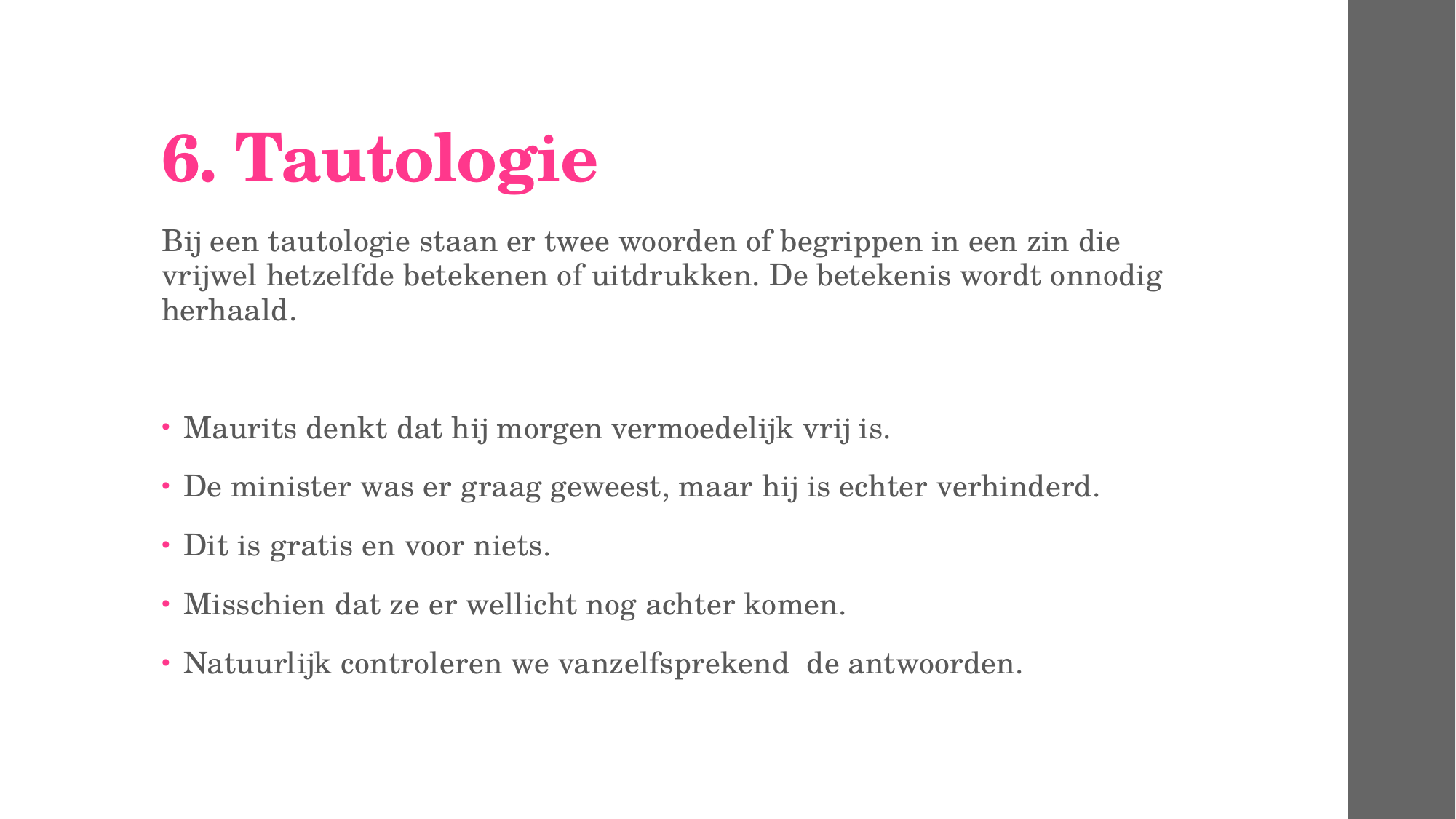

# 6. Tautologie
Bij een tautologie staan er twee woorden of begrippen in een zin die vrijwel hetzelfde betekenen of uitdrukken. De betekenis wordt onnodig herhaald.

Maurits denkt dat hij morgen vermoedelijk vrij is.
De minister was er graag geweest, maar hij is echter verhinderd.
Dit is gratis en voor niets.
Misschien dat ze er wellicht nog achter komen.
Natuurlijk controleren we vanzelfsprekend  de antwoorden.